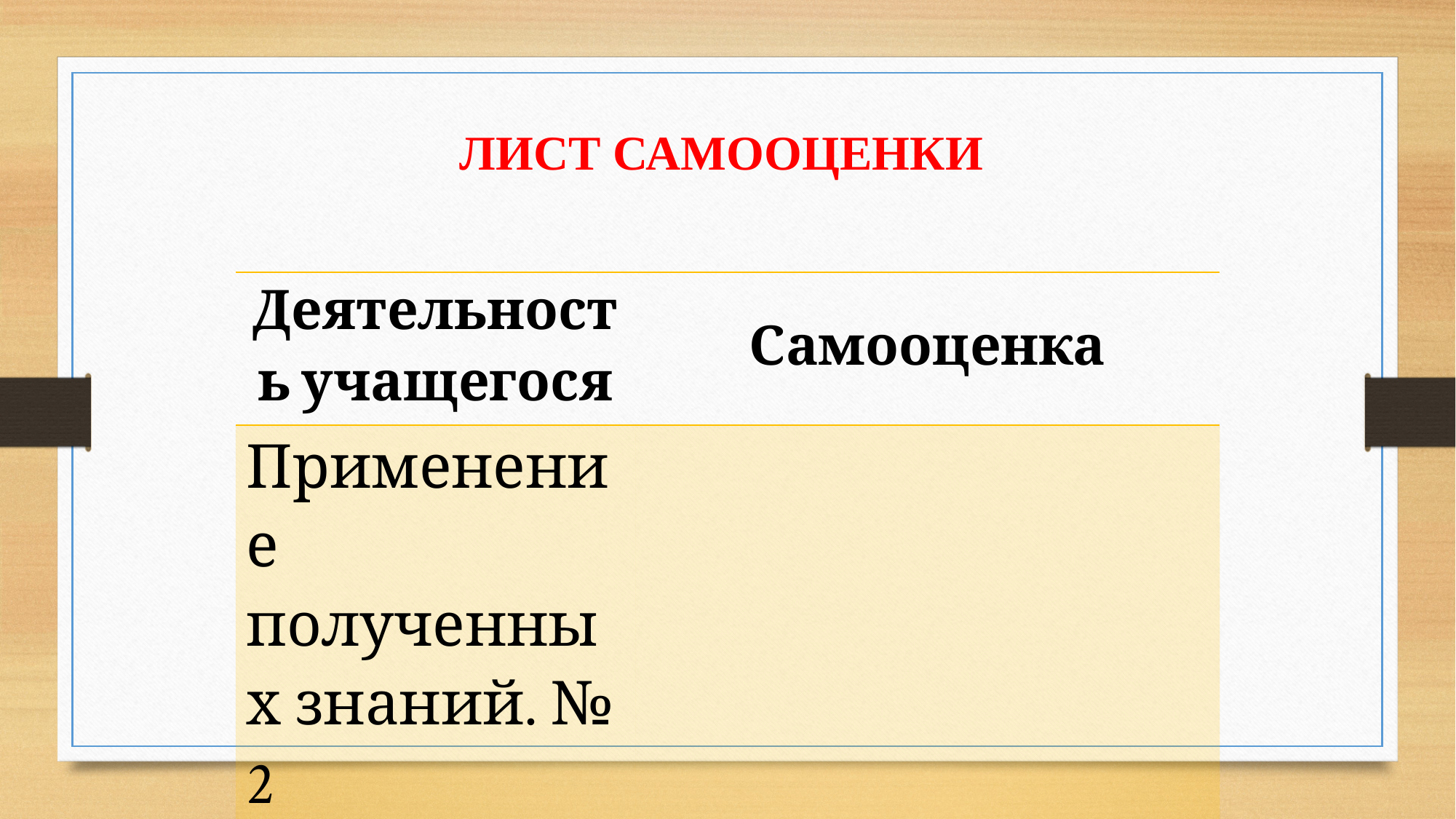

ЛИСТ САМООЦЕНКИ
| Деятельность учащегося | Самооценка |
| --- | --- |
| Применение полученных знаний. № 2 |  |